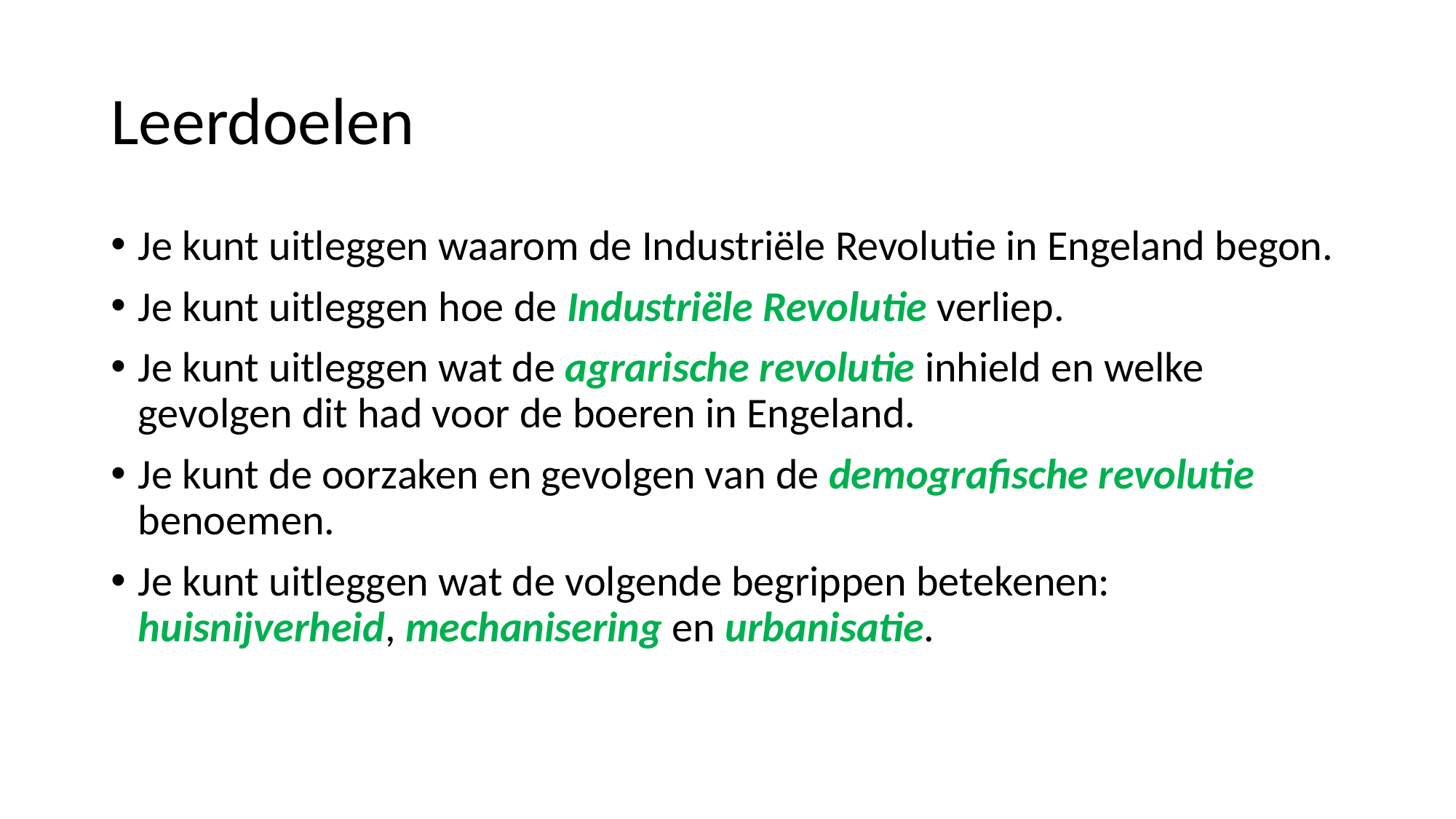

# Leerdoelen
Je kunt uitleggen waarom de Industriële Revolutie in Engeland begon.
Je kunt uitleggen hoe de Industriële Revolutie verliep.
Je kunt uitleggen wat de agrarische revolutie inhield en welke gevolgen dit had voor de boeren in Engeland.
Je kunt de oorzaken en gevolgen van de demografische revolutie benoemen.
Je kunt uitleggen wat de volgende begrippen betekenen: huisnijverheid, mechanisering en urbanisatie.